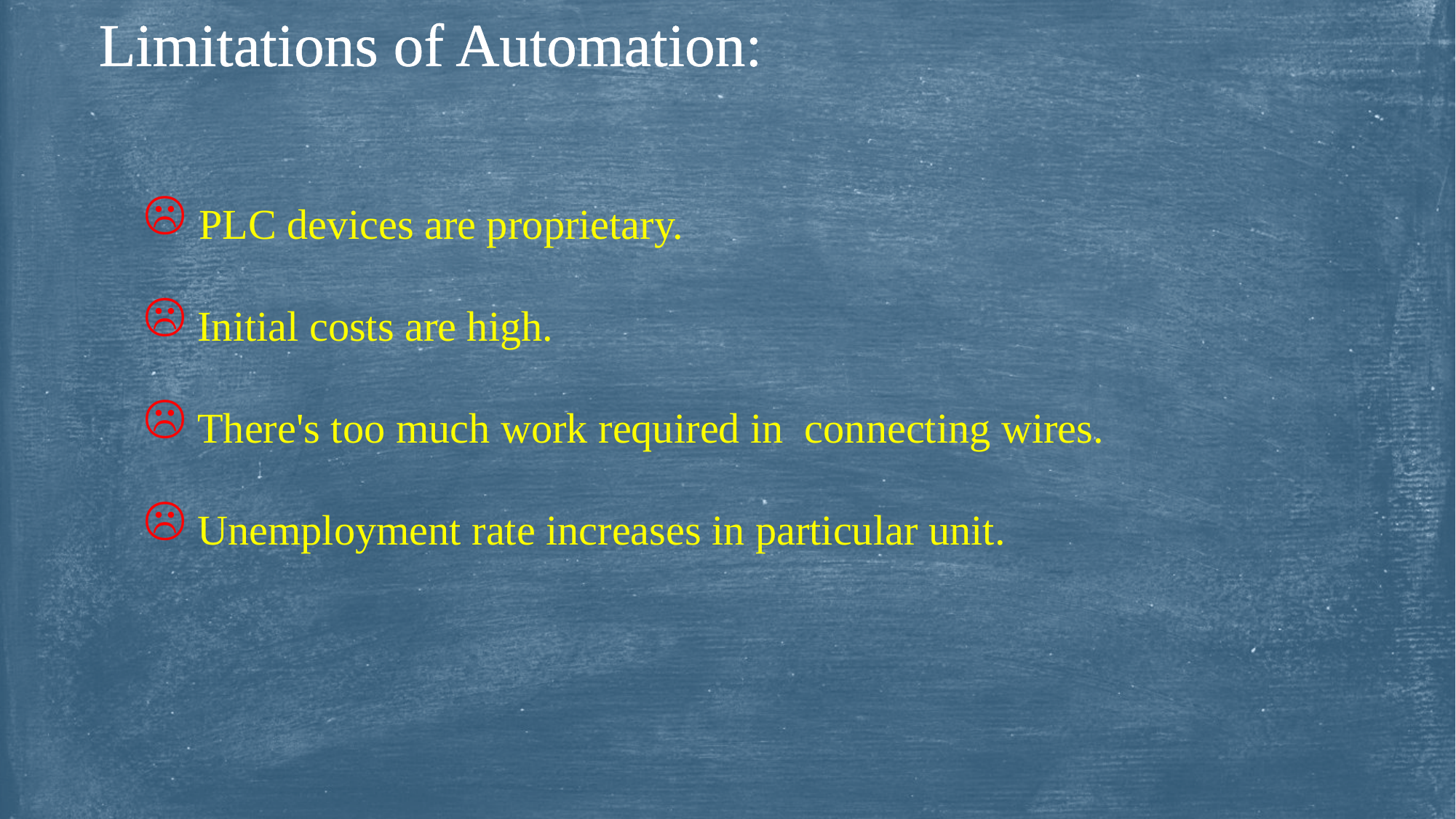

Limitations of Automation:
 PLC devices are proprietary.

 Initial costs are high.

 There's too much work required in  connecting wires.

 Unemployment rate increases in particular unit.